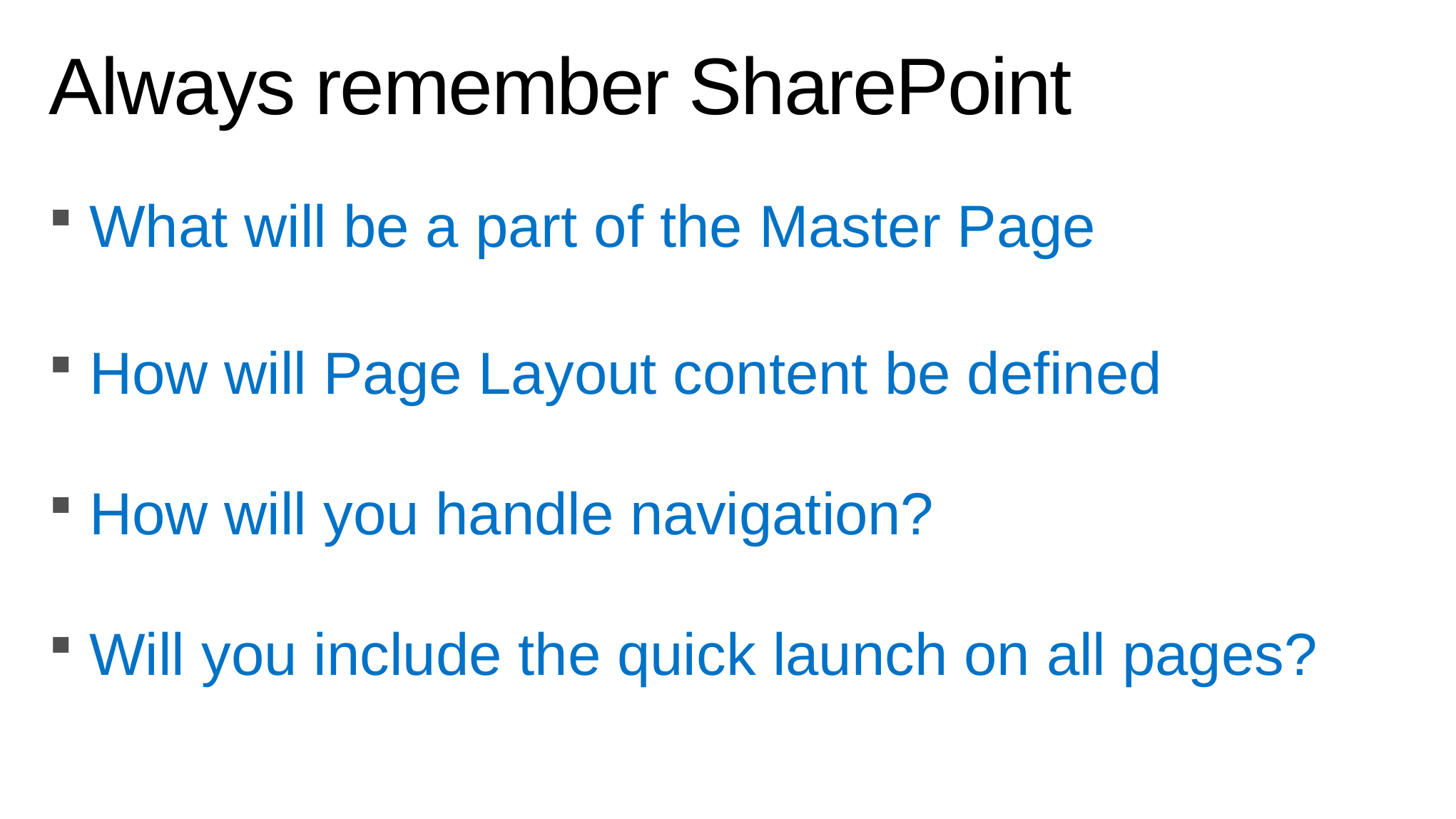

# Always remember SharePoint
What will be a part of the Master Page
How will Page Layout content be defined
How will you handle navigation?
Will you include the quick launch on all pages?